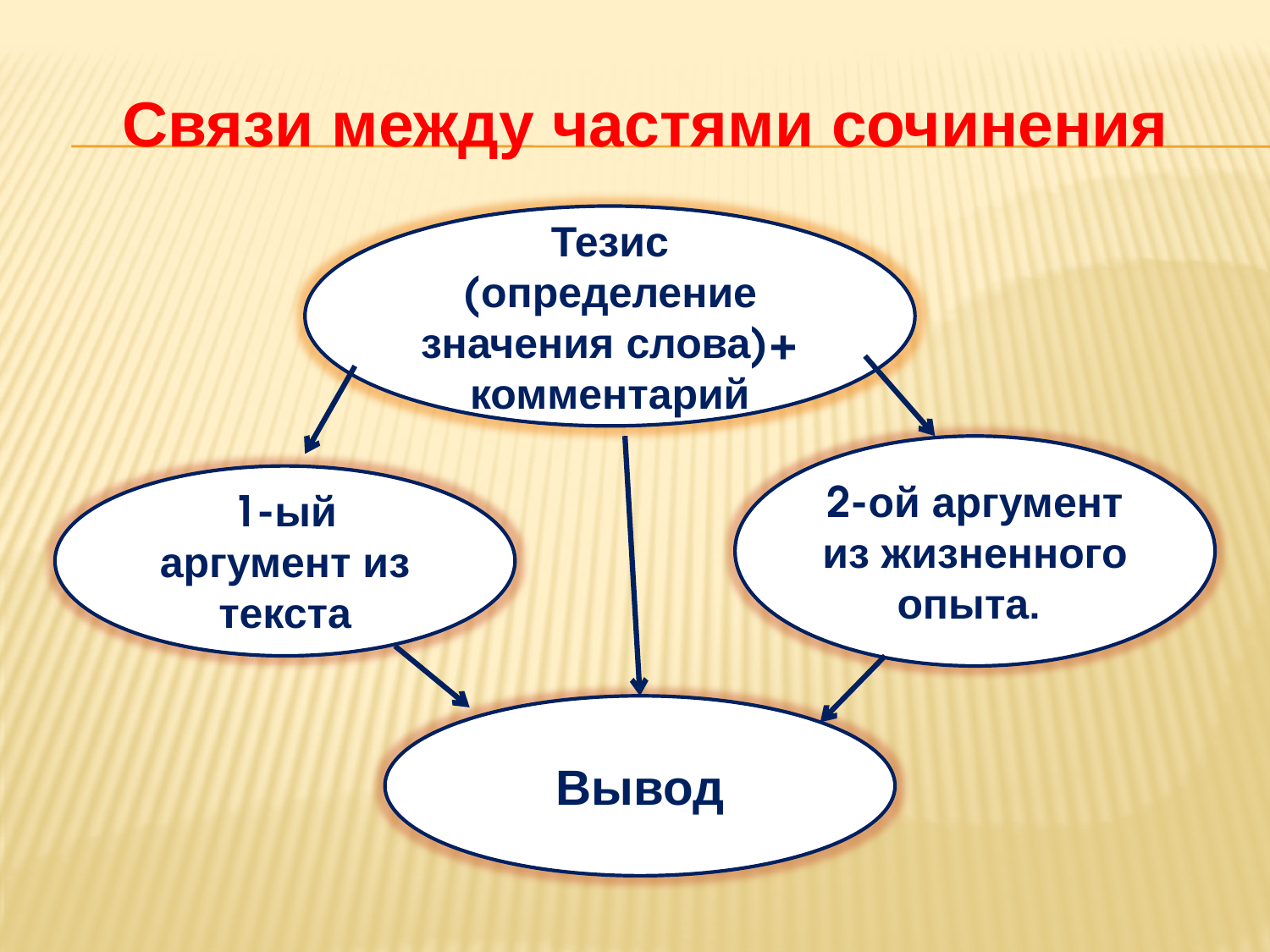

# Связи между частями сочинения

Тезис (определение значения слова)+ комментарий
2-ой аргумент из жизненного опыта.
1-ый аргумент из текста
Вывод